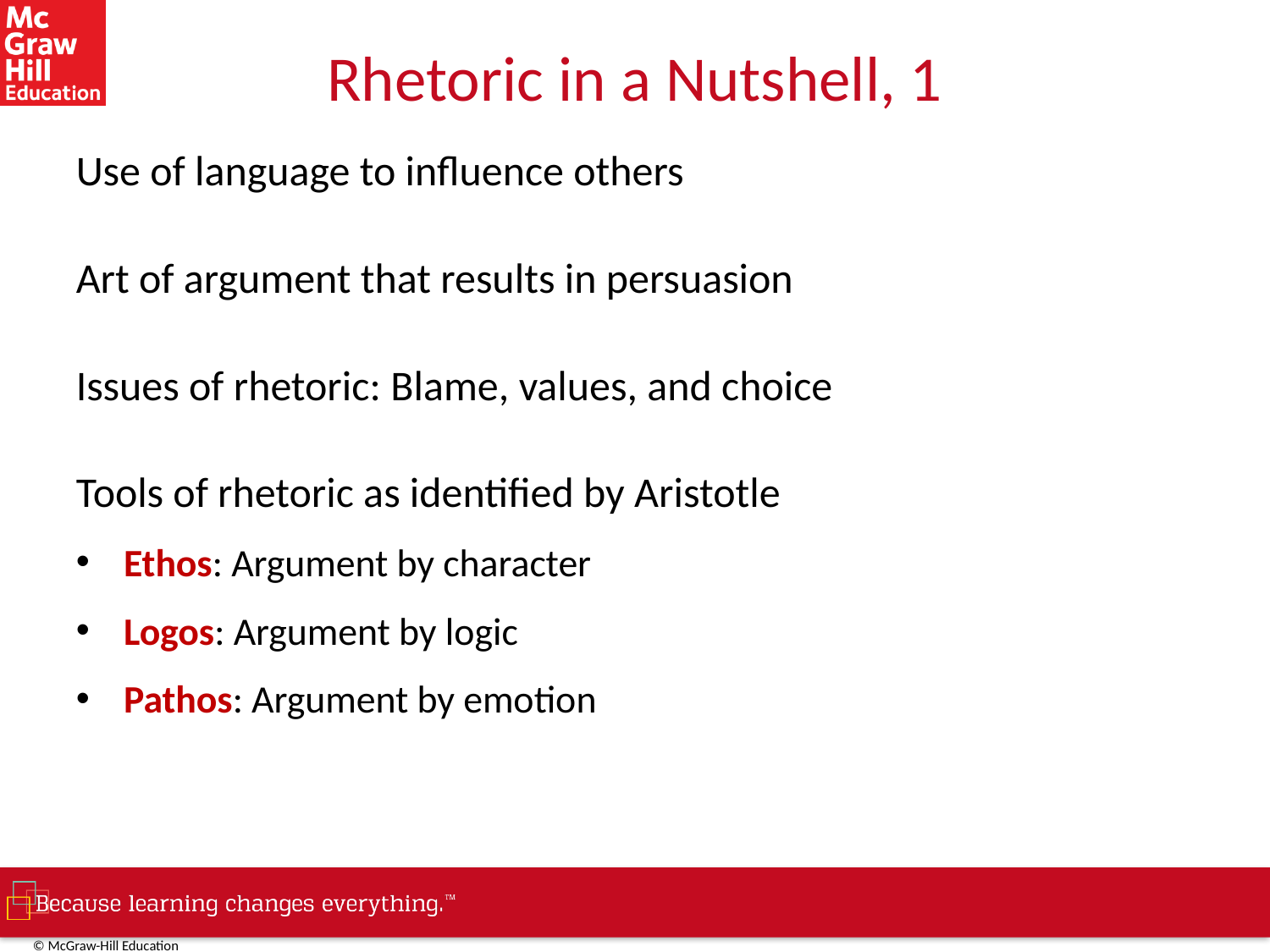

# Rhetoric in a Nutshell, 1
Use of language to influence others

Art of argument that results in persuasion

Issues of rhetoric: Blame, values, and choice

Tools of rhetoric as identified by Aristotle
Ethos: Argument by character
Logos: Argument by logic
Pathos: Argument by emotion